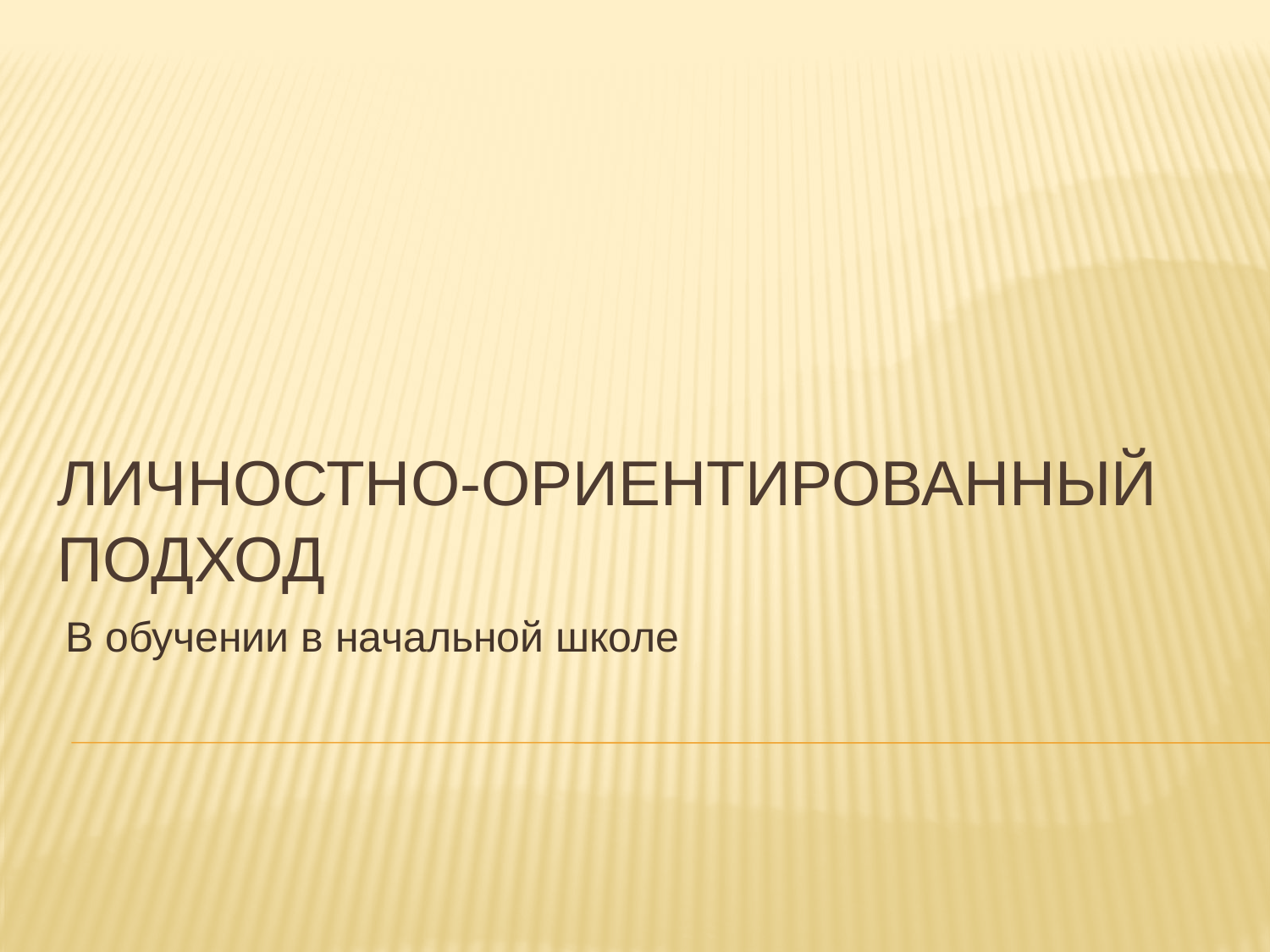

# Личностно-ориентированный подход
В обучении в начальной школе